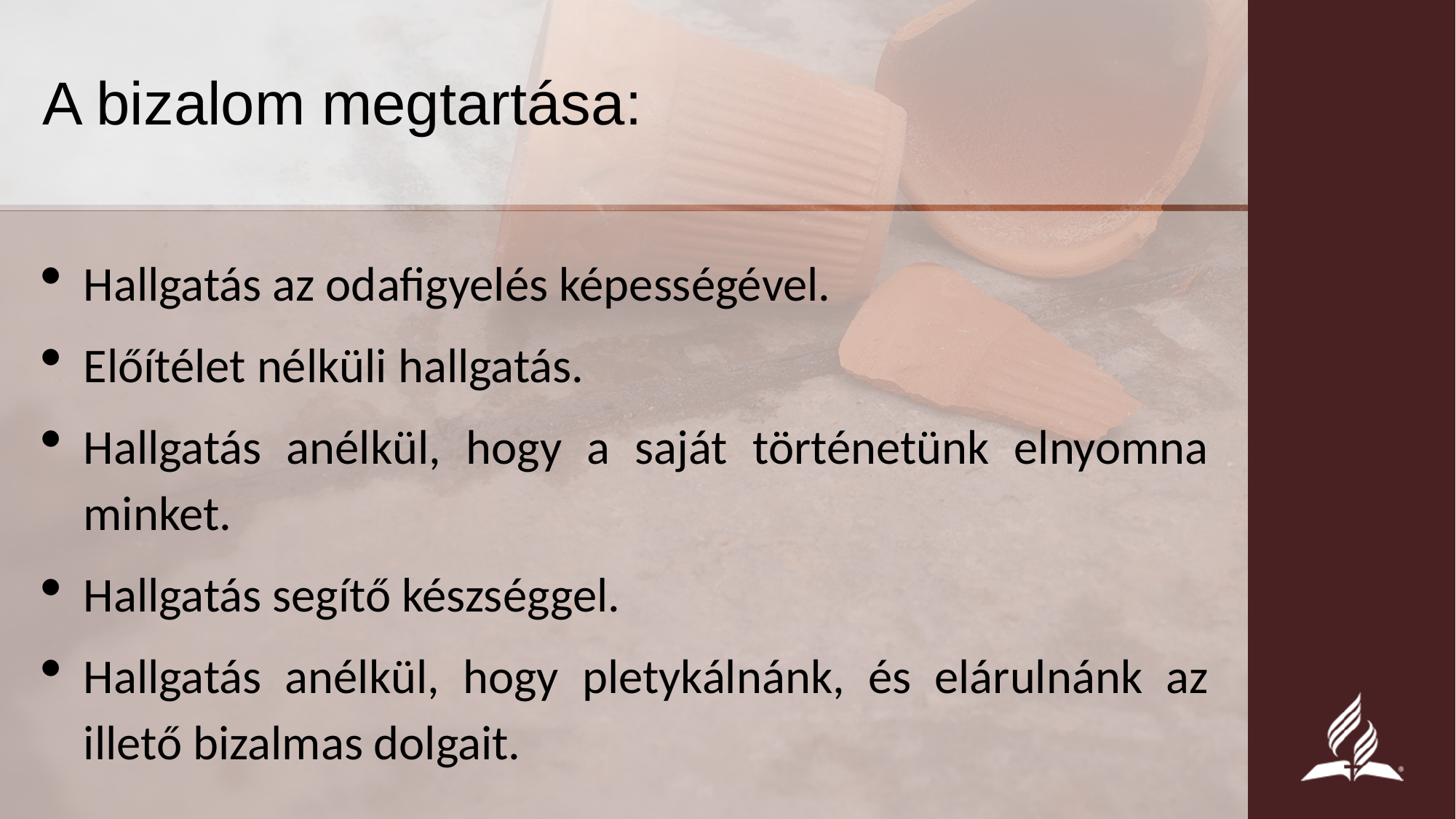

# A bizalom megtartása:
Hallgatás az odafigyelés képességével.
Előítélet nélküli hallgatás.
Hallgatás anélkül, hogy a saját történetünk elnyomna minket.
Hallgatás segítő készséggel.
Hallgatás anélkül, hogy pletykálnánk, és elárulnánk az illető bizalmas dolgait.